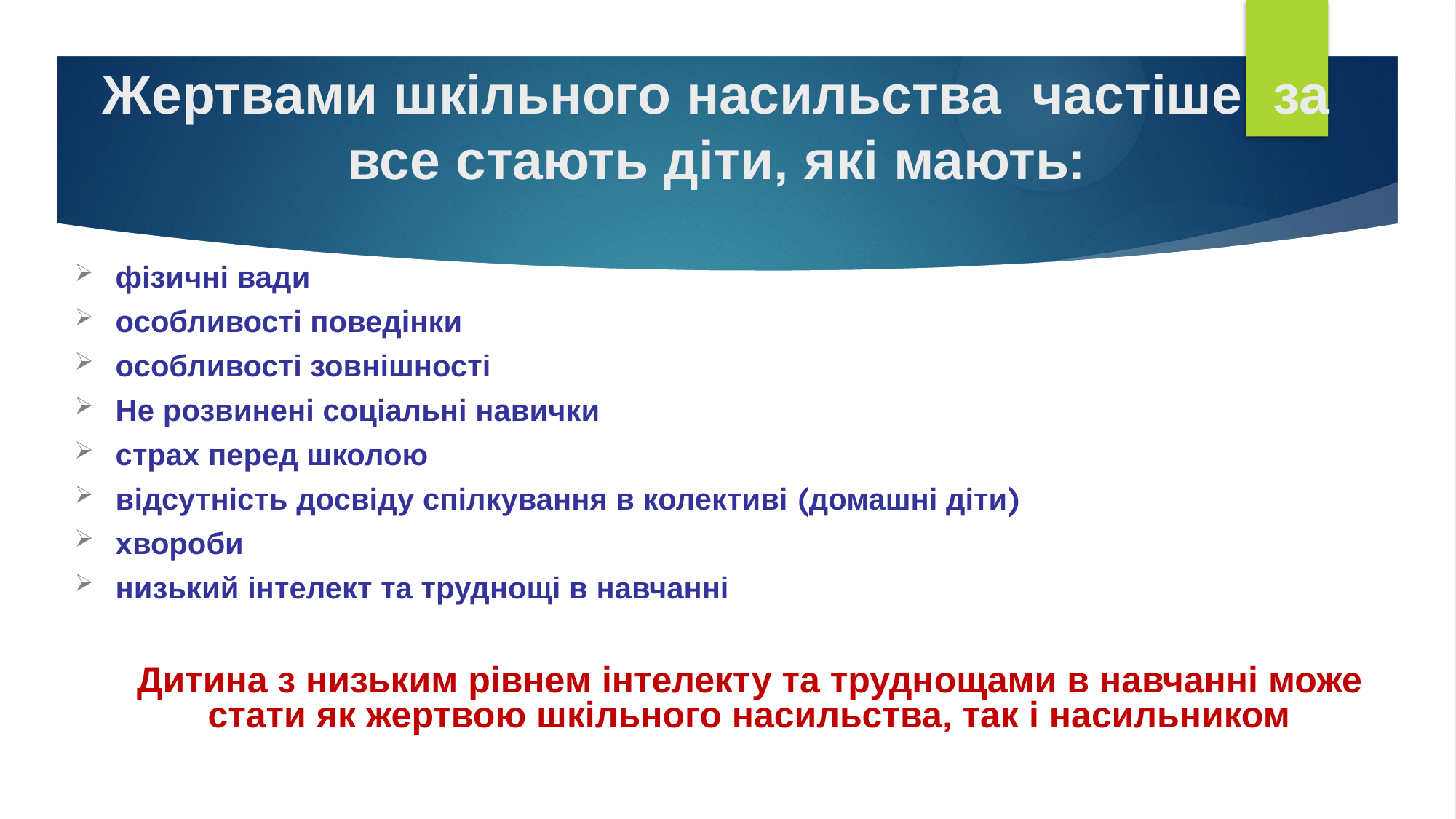

# Жертвами шкільного насильства  частіше  за все стають діти, які мають:
фізичні вади
особливості поведінки
особливості зовнішності
Не розвинені соціальні навички
страх перед школою
відсутність досвіду спілкування в колективі (домашні діти)
хвороби
низький інтелект та труднощі в навчанні

     Дитина з низьким рівнем інтелекту та труднощами в навчанні може стати як жертвою шкільного насильства, так і насильником